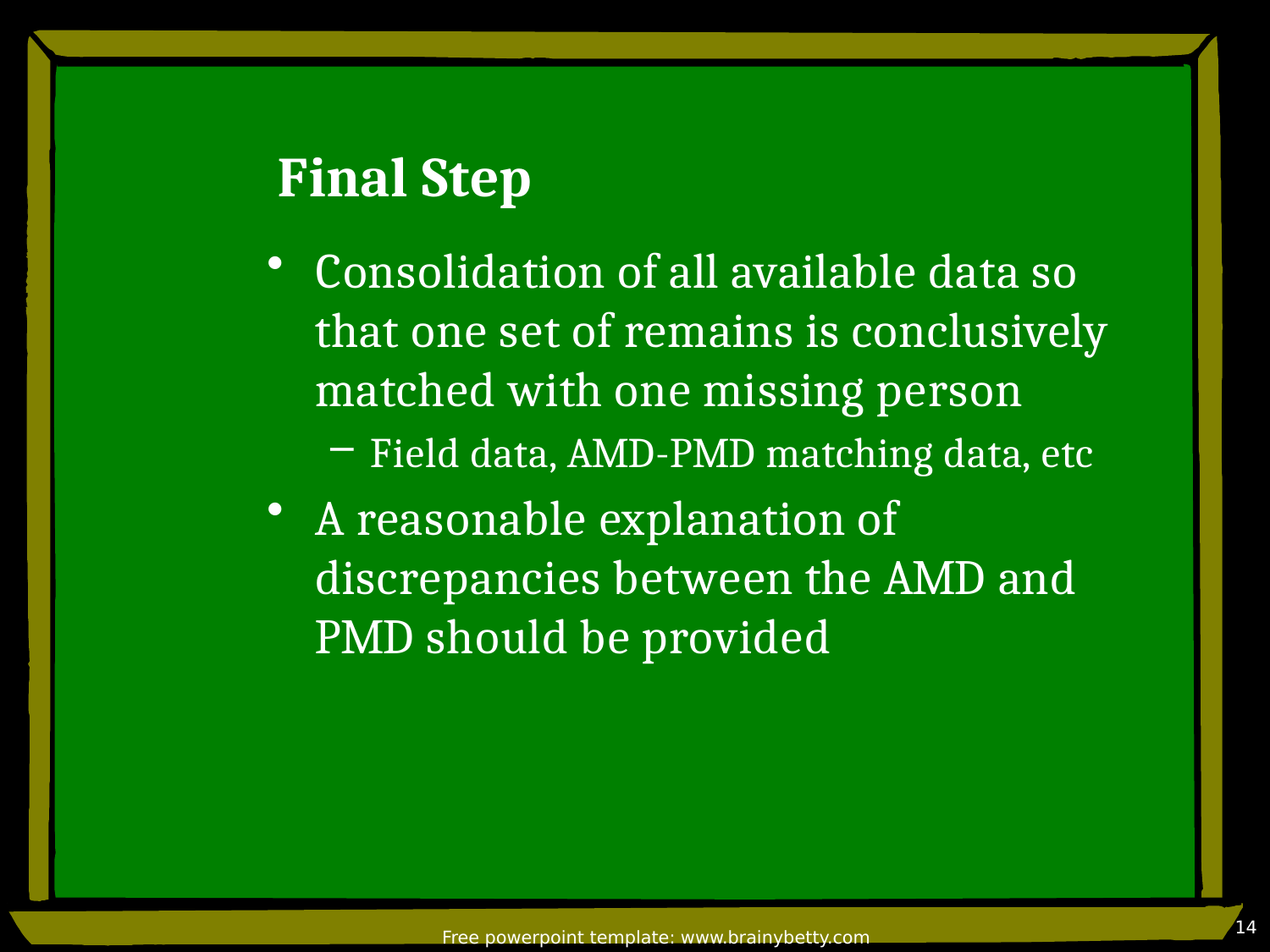

# Final Step
Consolidation of all available data so that one set of remains is conclusively matched with one missing person
Field data, AMD-PMD matching data, etc
A reasonable explanation of discrepancies between the AMD and PMD should be provided
14
Free powerpoint template: www.brainybetty.com